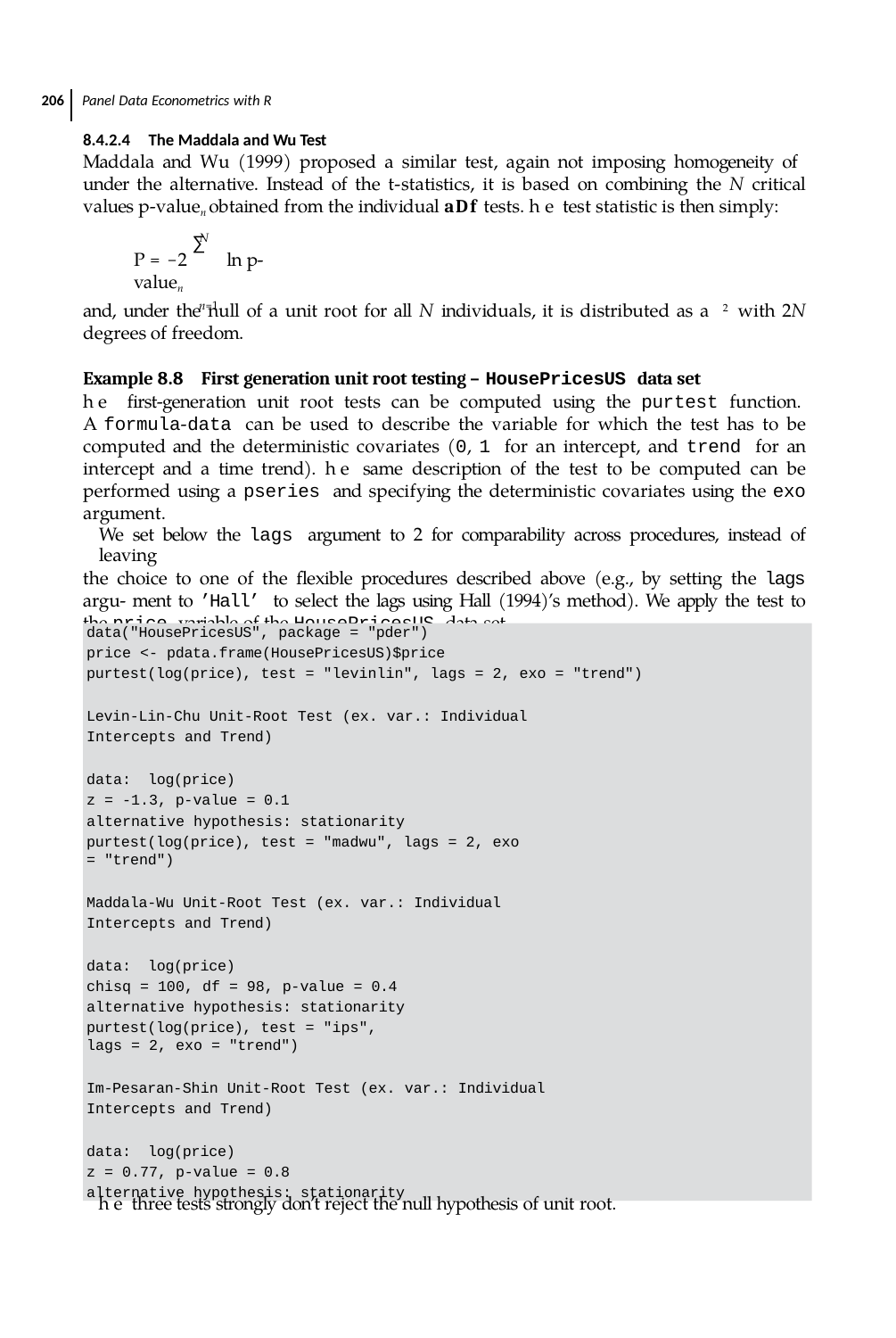

206  Panel Data Econometrics with R

8.4.2.4  The Maddala and Wu Test
Maddala and Wu (1999) proposed a similar test, again not imposing homogeneity of  under the alternative. Instead of the t-statistics, it is based on combining the N critical values p-valuen obtained from the individual adf tests. he test statistic is then simply:

N
∑
P = −2	ln p-valuen
n=1
and, under the null of a unit root for all N individuals, it is distributed as a  2  with 2N degrees of freedom.

Example 8.8  First generation unit root testing – HousePricesUS data set
he  ﬁrst-generation  unit  root  tests  can  be  computed  using  the  purtest function.  A formula-data can be used to describe the variable for which the test has to be computed and the deterministic covariates (0, 1 for an intercept, and trend for an intercept and a time trend). he same description of the test to be computed can be performed using a pseries and specifying the deterministic covariates using the exo argument.
We set below the lags argument to 2 for comparability across procedures, instead of leaving
the choice to one of the flexible procedures described above (e.g., by setting the lags argu- ment to ’Hall’ to select the lags using Hall (1994)’s method). We apply the test to the price variable of the HousePricesUS data set.
data("HousePricesUS", package = "pder")
price <- pdata.frame(HousePricesUS)$price
purtest(log(price), test = "levinlin", lags = 2, exo = "trend")

Levin-Lin-Chu Unit-Root Test (ex. var.: Individual Intercepts and Trend)

data: log(price)
z = -1.3, p-value = 0.1
alternative hypothesis: stationarity
purtest(log(price), test = "madwu", lags = 2, exo = "trend")

Maddala-Wu Unit-Root Test (ex. var.: Individual Intercepts and Trend)

data: log(price)
chisq = 100, df = 98, p-value = 0.4 alternative hypothesis: stationarity
purtest(log(price), test = "ips", lags = 2, exo = "trend")

Im-Pesaran-Shin Unit-Root Test (ex. var.: Individual Intercepts and Trend)

data: log(price)
z = 0.77, p-value = 0.8
alternative hypothesis: stationarity
he three tests strongly don’t reject the null hypothesis of unit root.